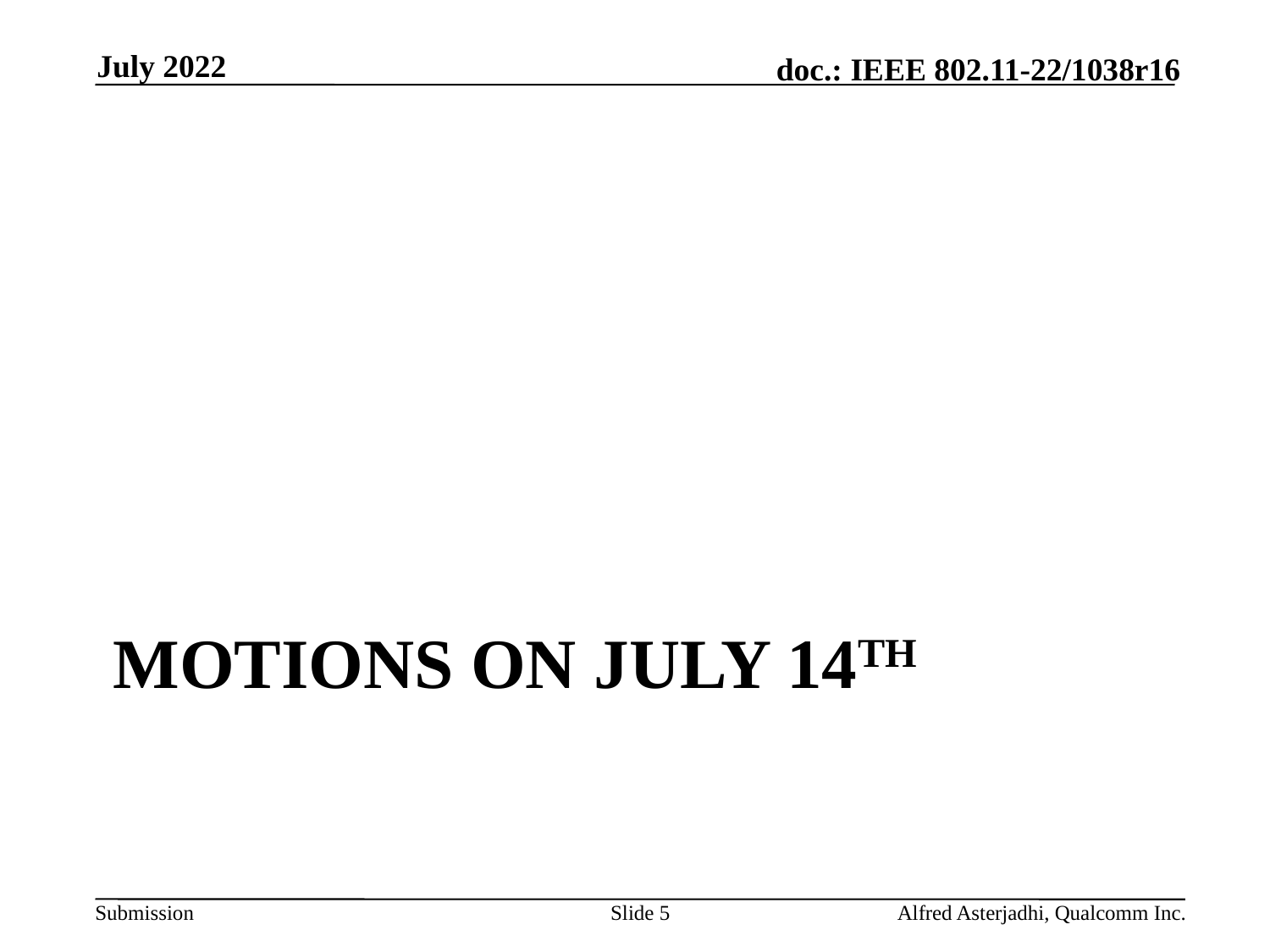

July 2022

# Motions on July 14th
Slide 5
Alfred Asterjadhi, Qualcomm Inc.